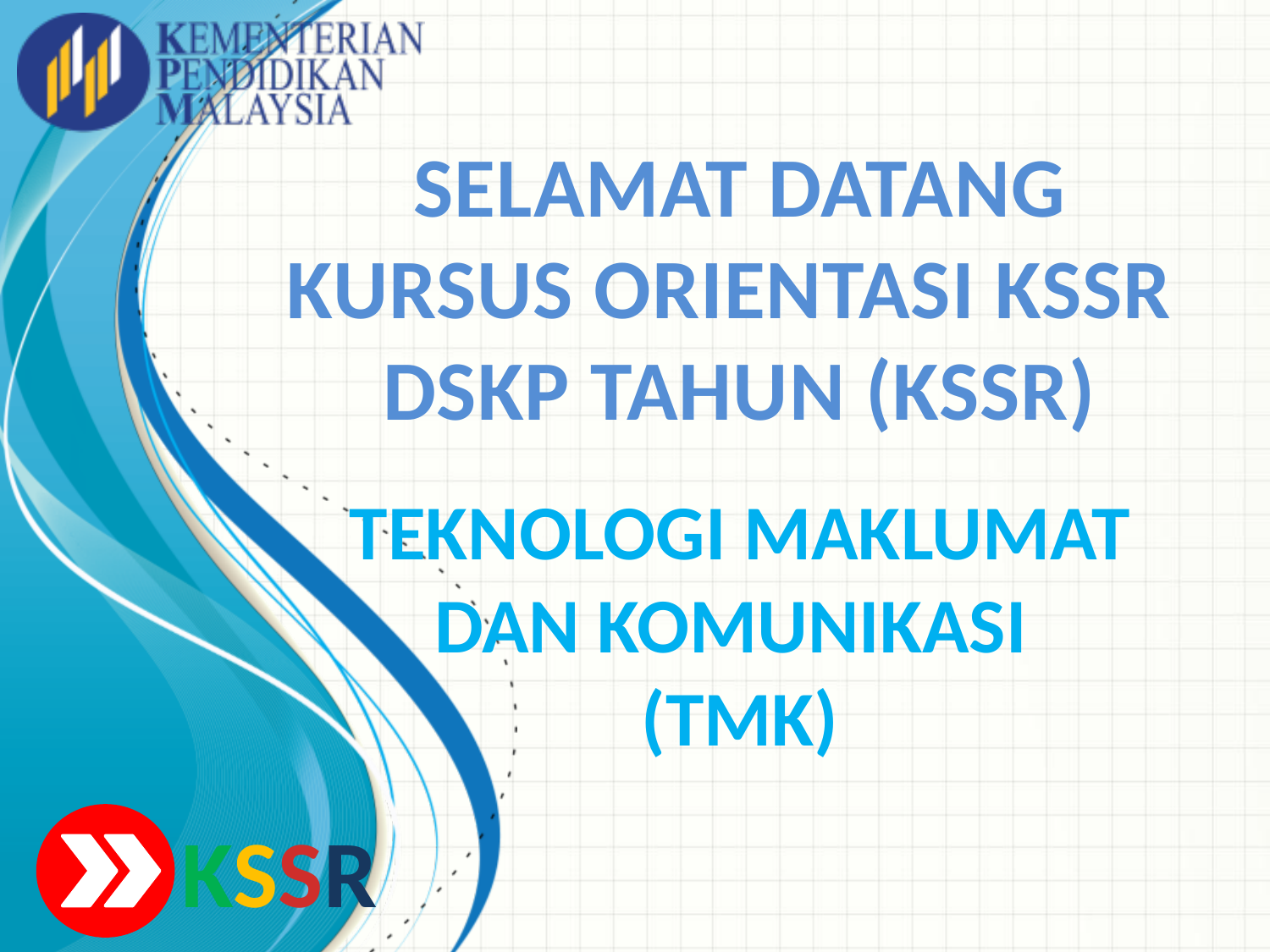

SELAMAT DATANG
KURSUS ORIENTASI KSSR
DSKP TAHUN (KSSR)
TEKNOLOGI MAKLUMAT DAN KOMUNIKASI
(TMK)